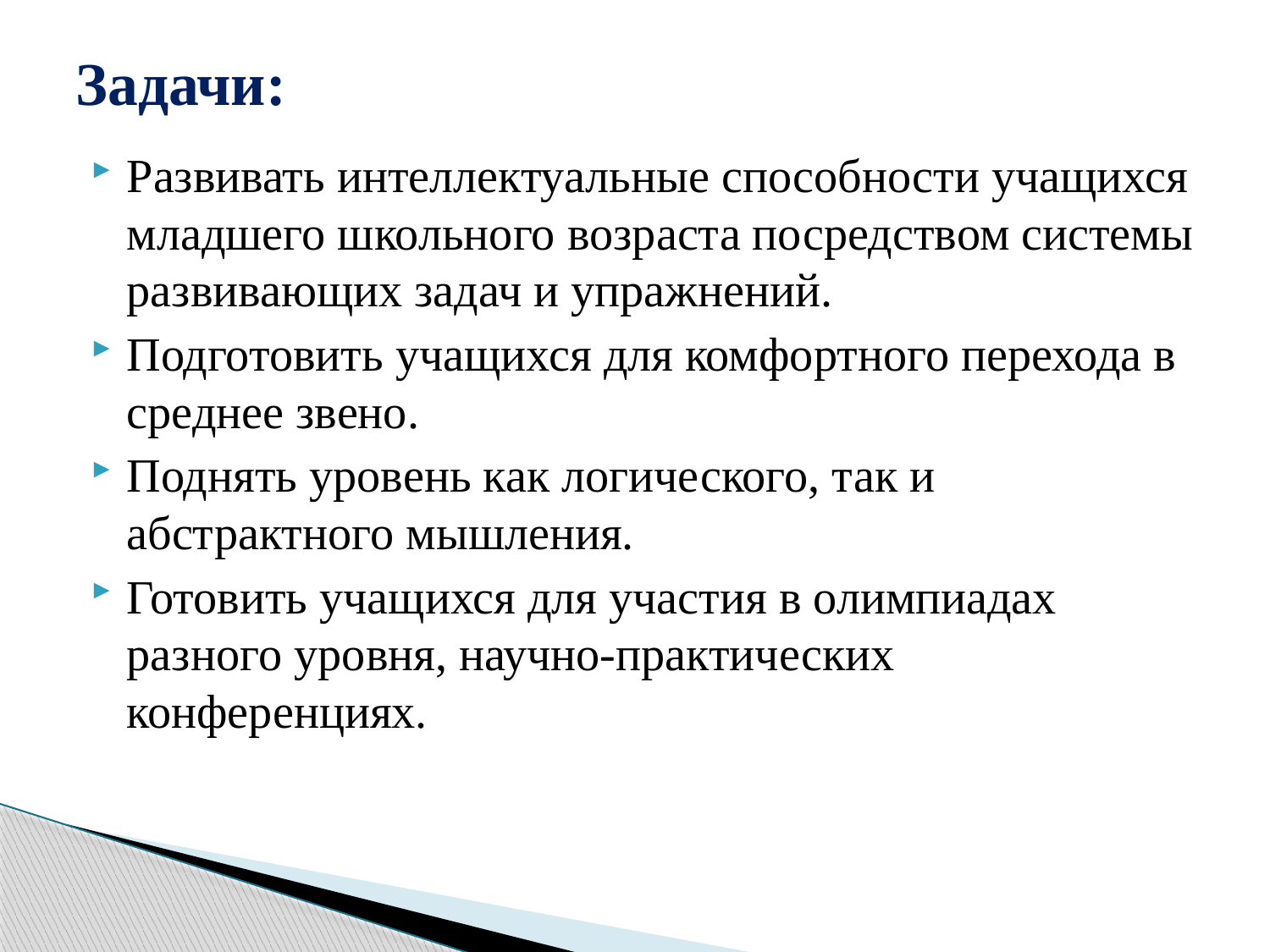

# Задачи:
Развивать интеллектуальные способности учащихся младшего школьного возраста посредством системы развивающих задач и упражнений.
Подготовить учащихся для комфортного перехода в среднее звено.
Поднять уровень как логического, так и абстрактного мышления.
Готовить учащихся для участия в олимпиадах разного уровня, научно-практических конференциях.